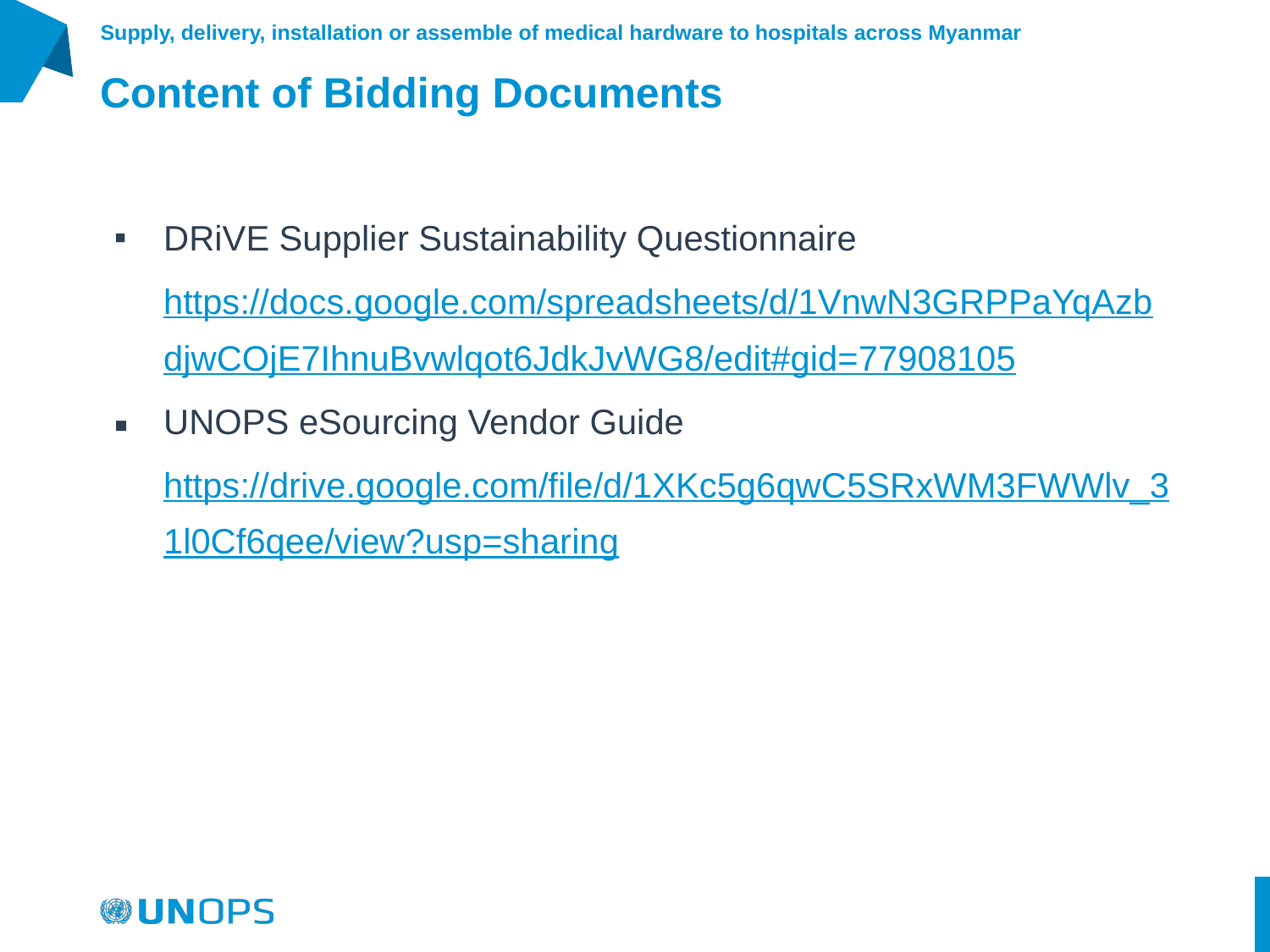

# Content of Bidding Documents
Supply, delivery, installation or assemble of medical hardware to hospitals across Myanmar

DRiVE Supplier Sustainability Questionnaire
https://docs.google.com/spreadsheets/d/1VnwN3GRPPaYqAzbdjwCOjE7IhnuBvwlqot6JdkJvWG8/edit#gid=77908105
UNOPS eSourcing Vendor Guide
https://drive.google.com/file/d/1XKc5g6qwC5SRxWM3FWWlv_31l0Cf6qee/view?usp=sharing